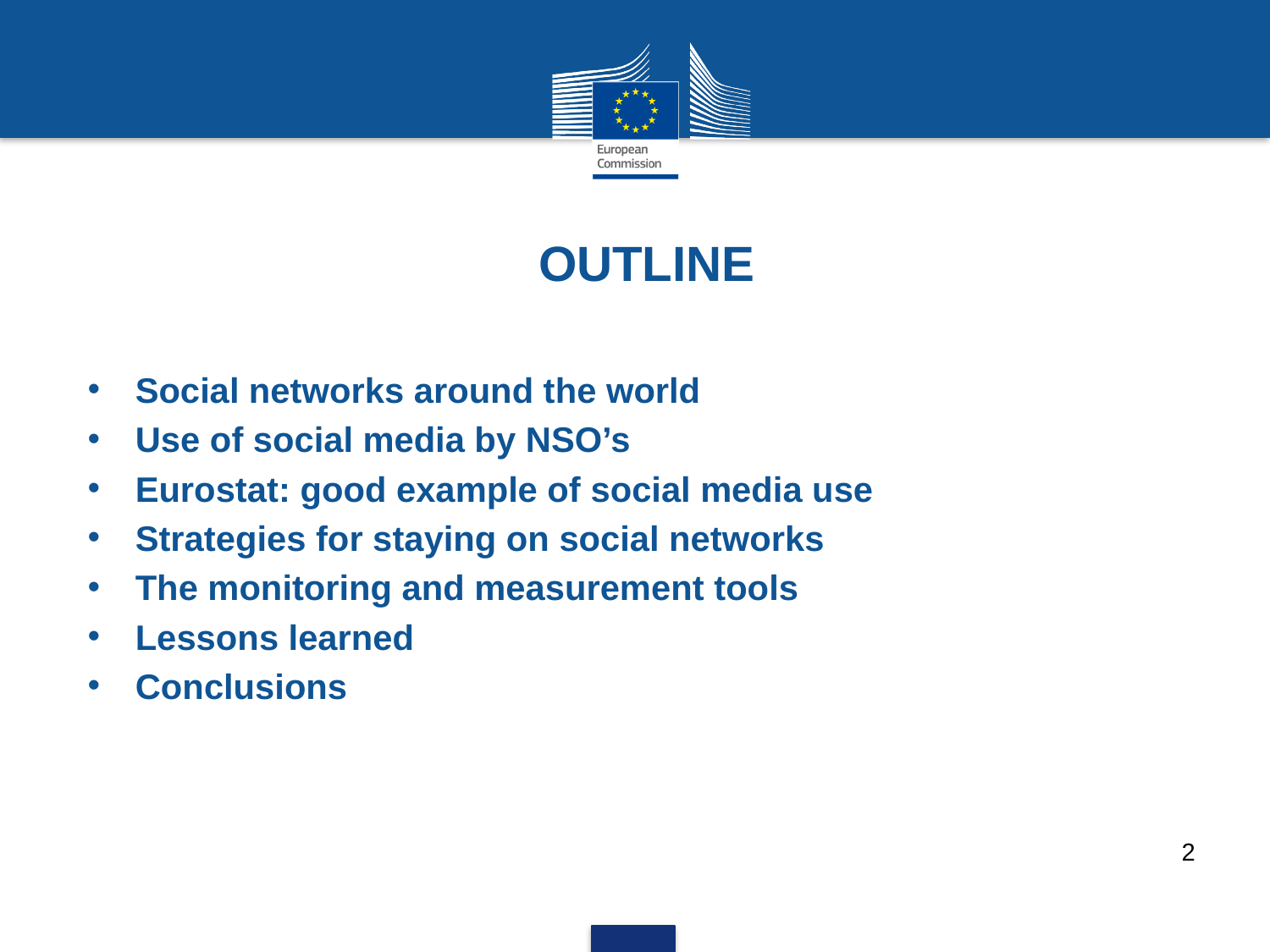

#
OUTLINE

Social networks around the world
Use of social media by NSO’s
Eurostat: good example of social media use
Strategies for staying on social networks
The monitoring and measurement tools
Lessons learned
Conclusions

2